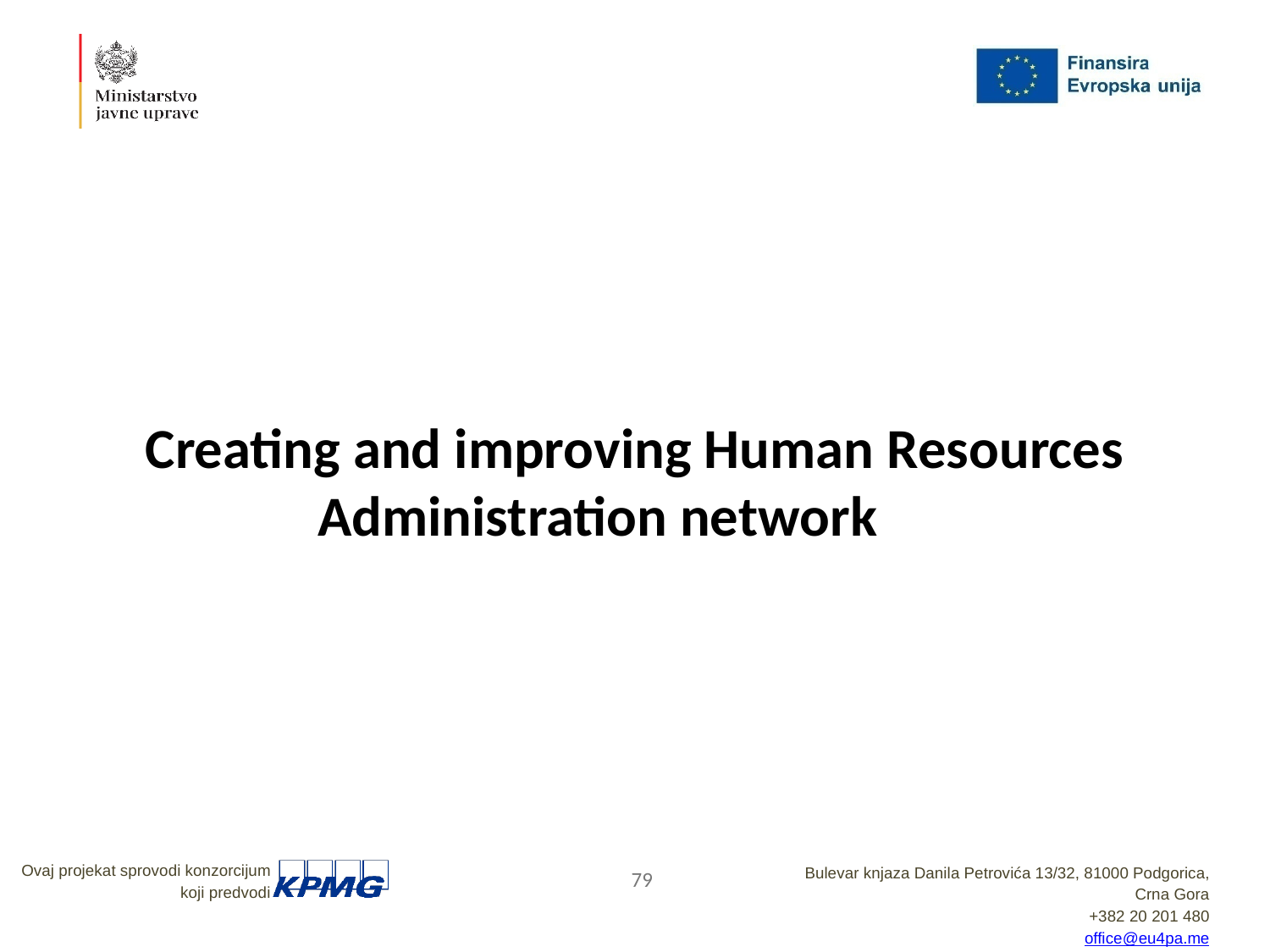

Creating and improving Human Resources Administration network

79